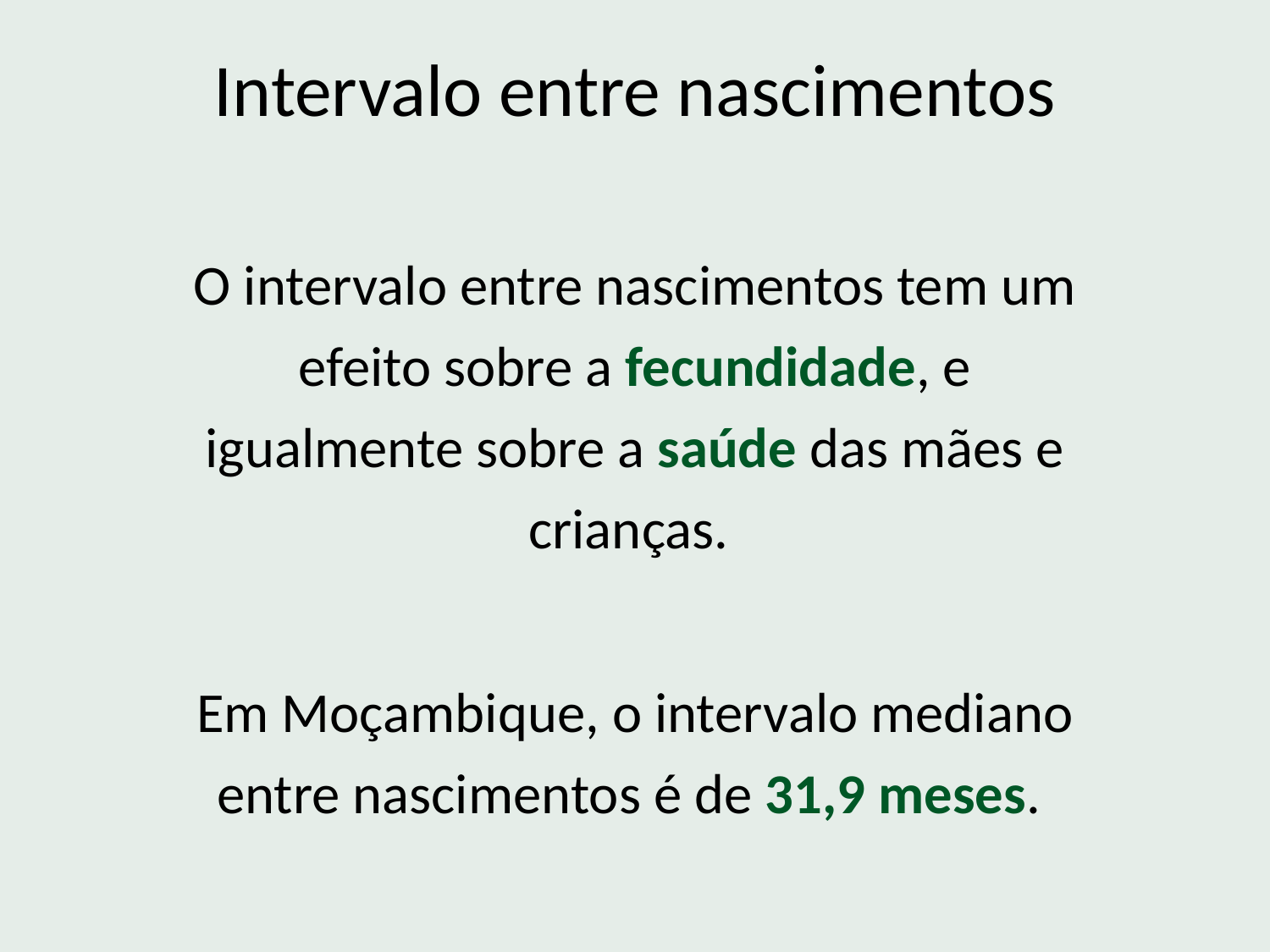

Intervalo entre nascimentos
O intervalo entre nascimentos tem um efeito sobre a fecundidade, e igualmente sobre a saúde das mães e crianças.

Em Moçambique, o intervalo mediano entre nascimentos é de 31,9 meses.